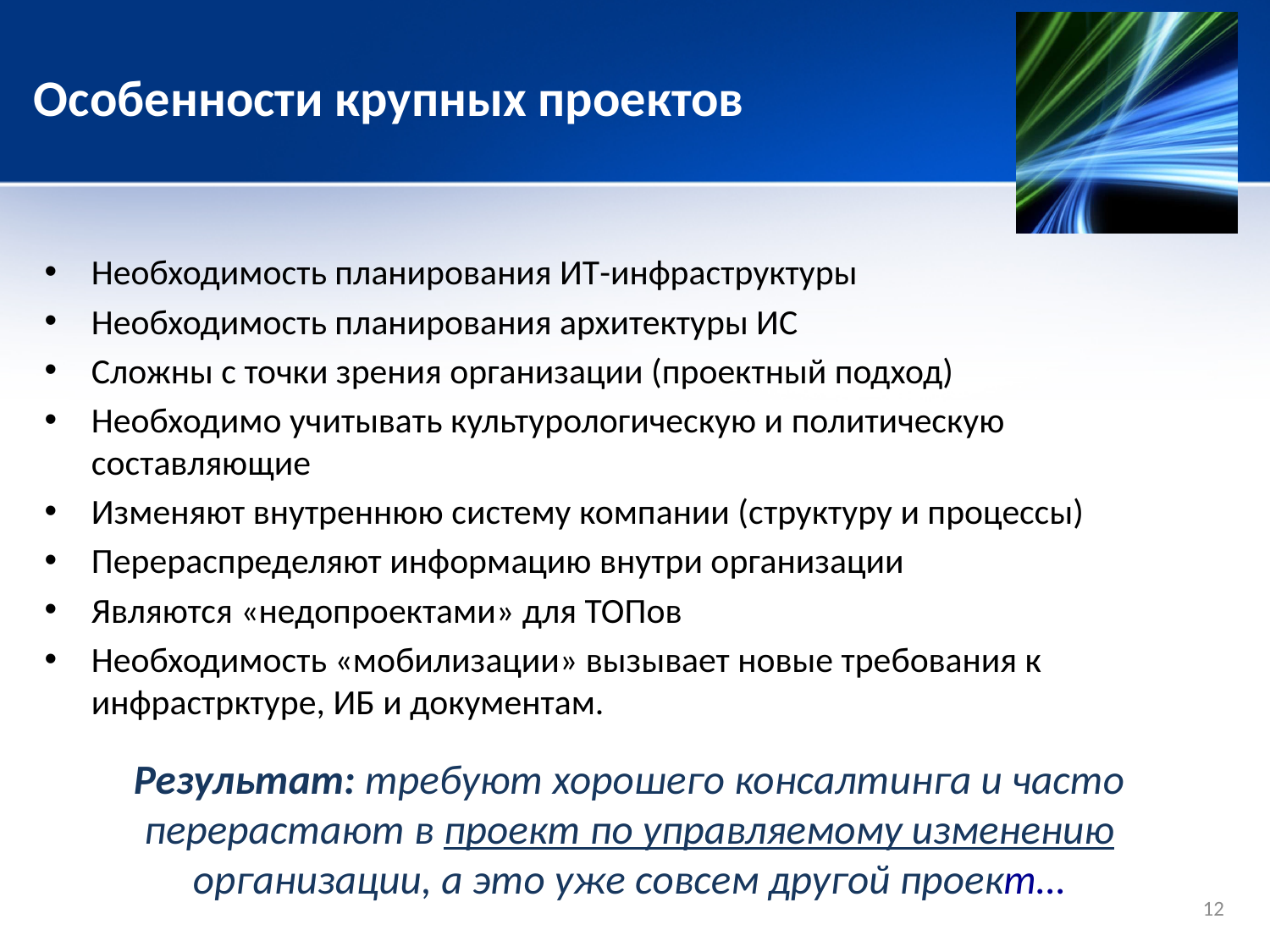

Особенности крупных проектов
Необходимость планирования ИТ-инфраструктуры
Необходимость планирования архитектуры ИС
Сложны с точки зрения организации (проектный подход)
Необходимо учитывать культурологическую и политическую составляющие
Изменяют внутреннюю систему компании (структуру и процессы)
Перераспределяют информацию внутри организации
Являются «недопроектами» для ТОПов
Необходимость «мобилизации» вызывает новые требования к инфрастрктуре, ИБ и документам.

Результат: требуют хорошего консалтинга и часто перерастают в проект по управляемому изменению организации, а это уже совсем другой проект…
12